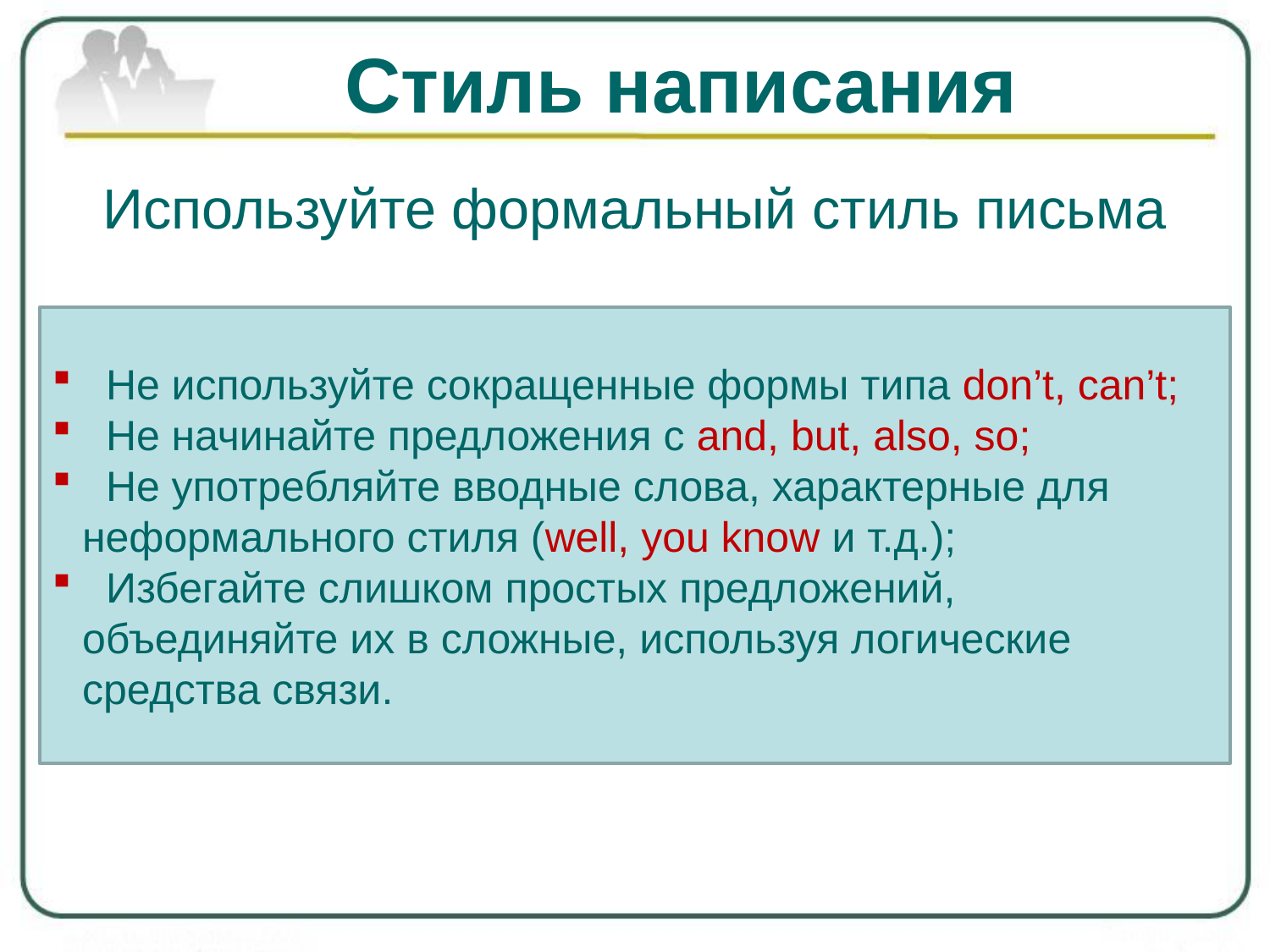

# Стиль написания
Используйте формальный стиль письма

  Не используйте сокращенные формы типа don’t, can’t;
  Не начинайте предложения с and, but, also, so;
  Не употребляйте вводные слова, характерные для неформального стиля (well, you know и т.д.);
  Избегайте слишком простых предложений, объединяйте их в сложные, используя логические средства связи.